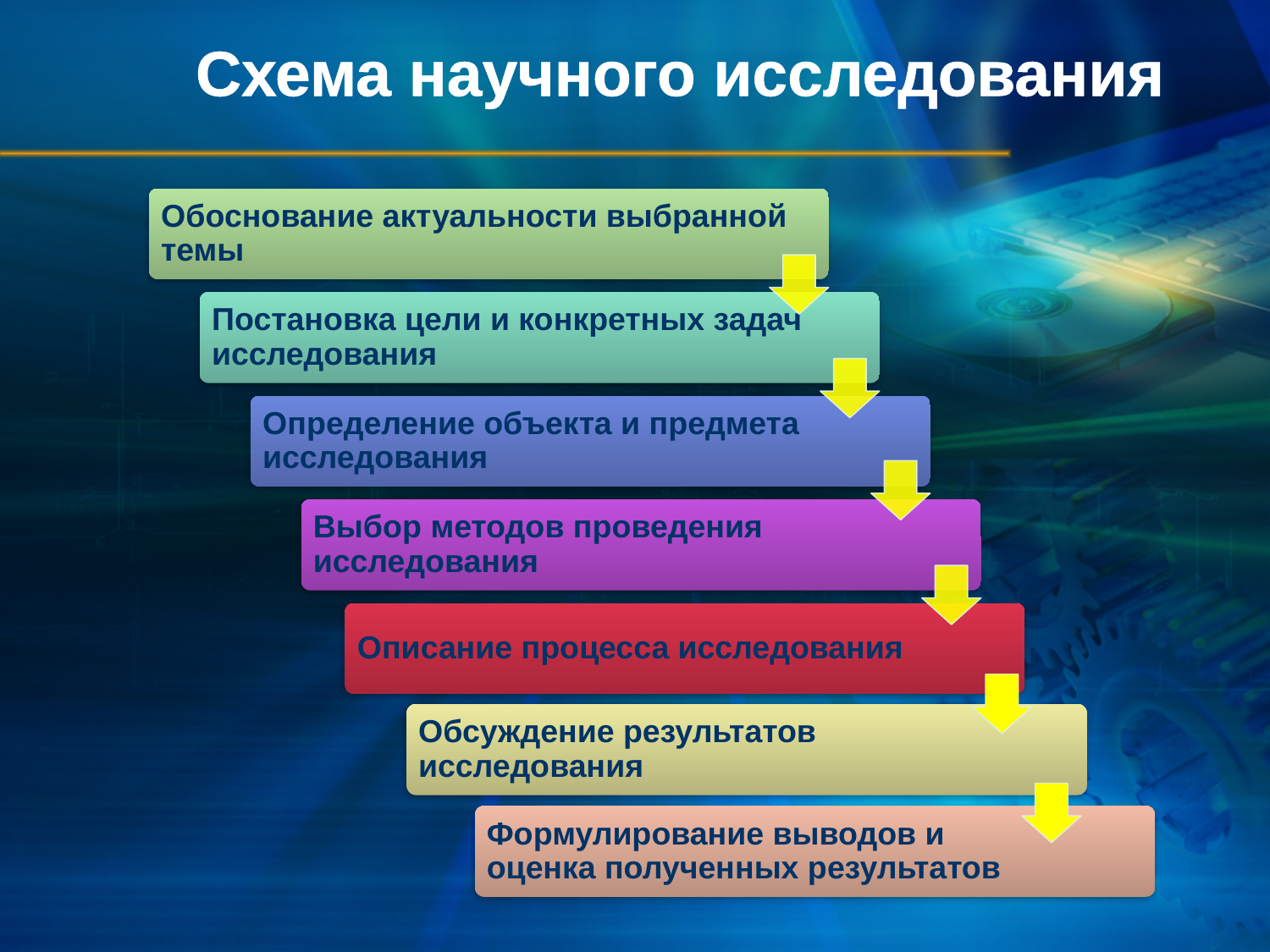

Схема научного исследования
Обоснование актуальности выбранной темы
Постановка цели и конкретных задач исследования
Определение объекта и предмета исследования
Выбор методов проведения исследования
Описание процесса исследования

Обсуждение результатов исследования

Формулирование выводов и оценка полученных результатов